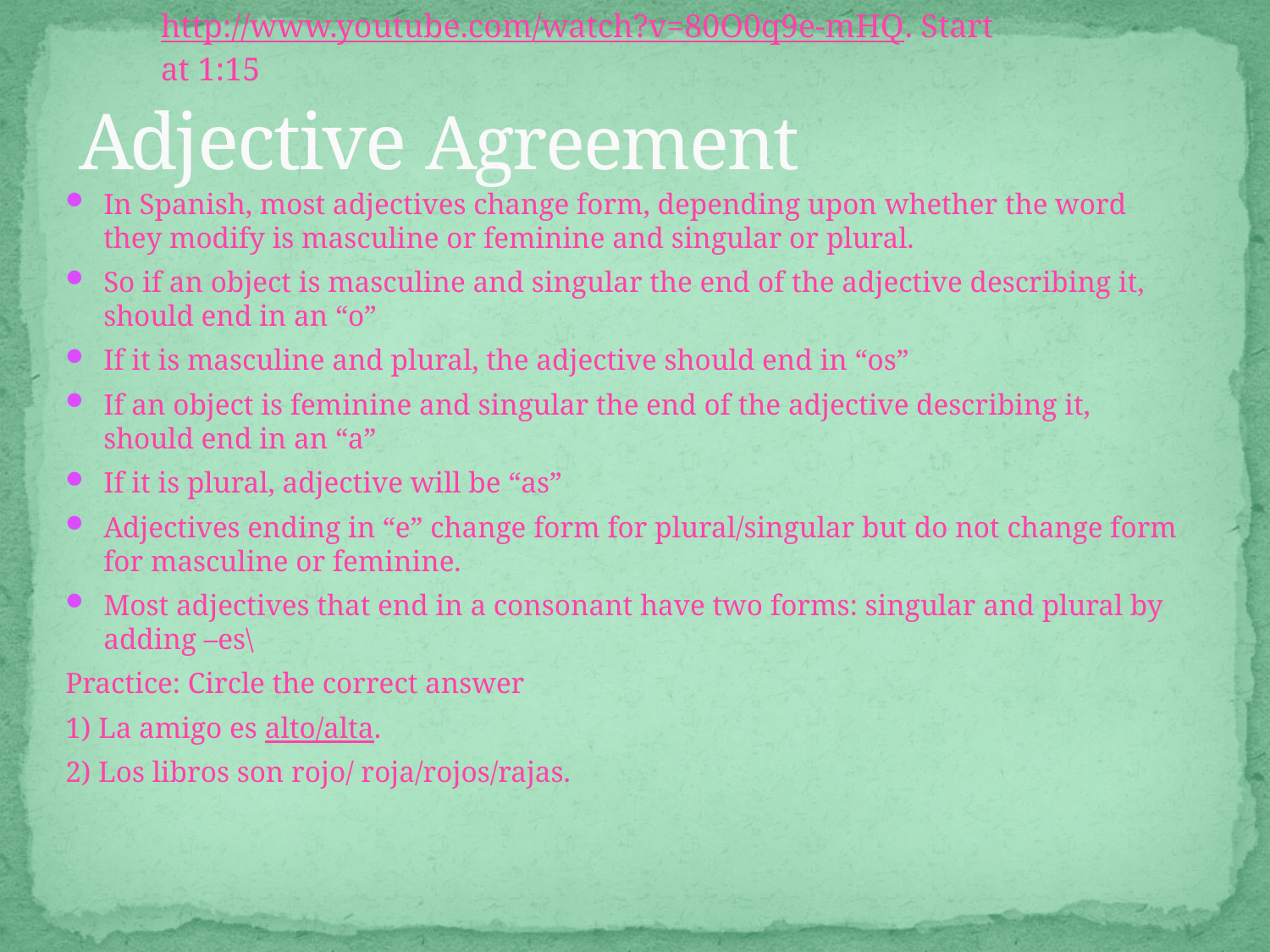

http://www.youtube.com/watch?v=80O0q9e-mHQ. Start at 1:15
# Adjective Agreement
In Spanish, most adjectives change form, depending upon whether the word they modify is masculine or feminine and singular or plural.
So if an object is masculine and singular the end of the adjective describing it, should end in an “o”
If it is masculine and plural, the adjective should end in “os”
If an object is feminine and singular the end of the adjective describing it, should end in an “a”
If it is plural, adjective will be “as”
Adjectives ending in “e” change form for plural/singular but do not change form for masculine or feminine.
Most adjectives that end in a consonant have two forms: singular and plural by adding –es\
Practice: Circle the correct answer
1) La amigo es alto/alta.
2) Los libros son rojo/ roja/rojos/rajas.